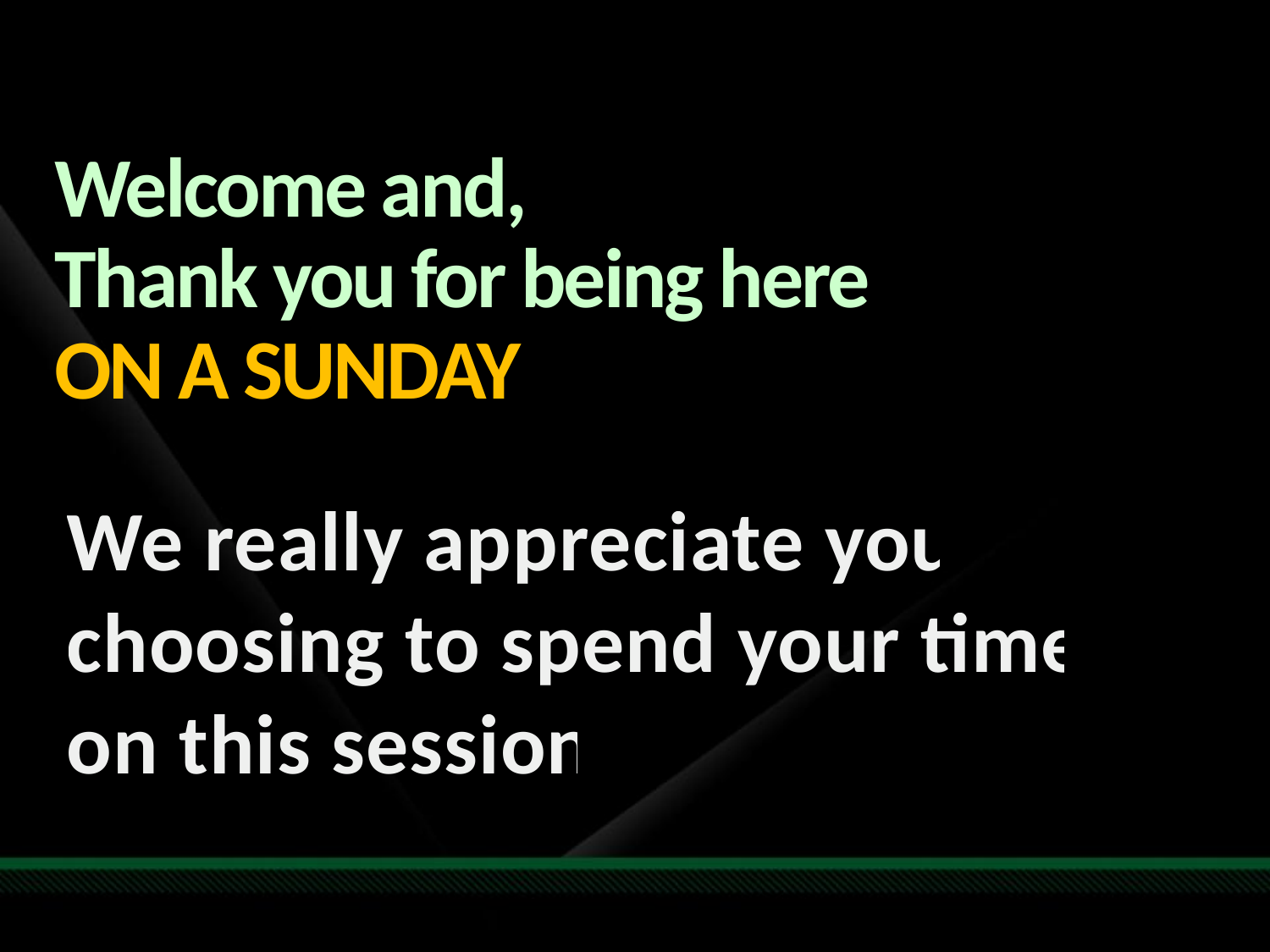

Welcome and,
Thank you for being here
ON A SUNDAY
We really appreciate you choosing to spend your time on this session